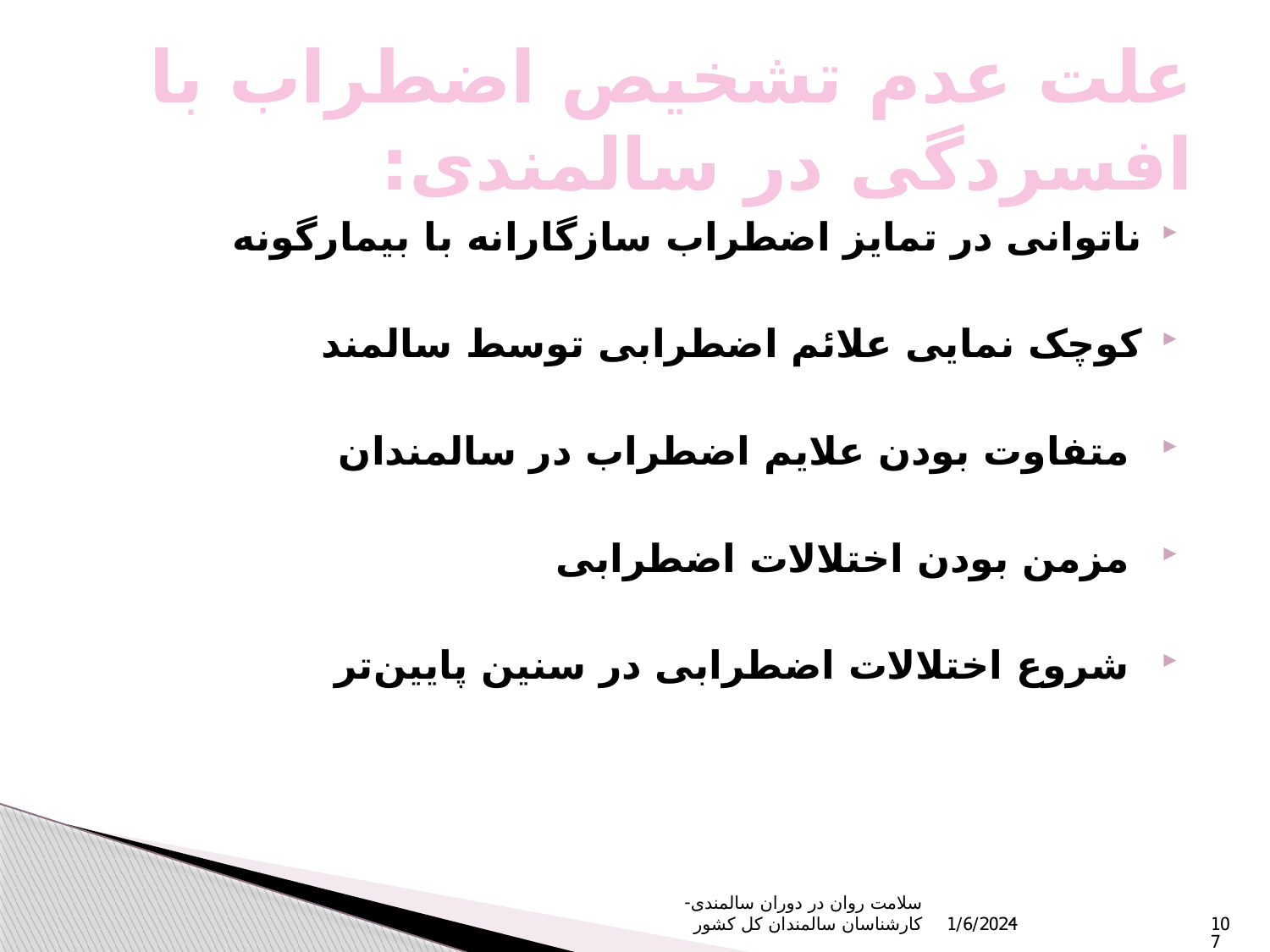

# علت عدم تشخیص اضطراب با افسردگی در سالمندی:
ناتوانی در تمایز اضطراب سازگارانه با بیمارگونه

کوچک نمایی علائم اضطرابی توسط سالمند

 متفاوت بودن علایم اضطراب در سالمندان

 مزمن بودن اختلالات اضطرابی

 شروع اختلالات اضطرابی در سنین پایین‌تر

سلامت روان در دوران سالمندی- کارشناسان سالمندان کل کشور
1/6/2024
107